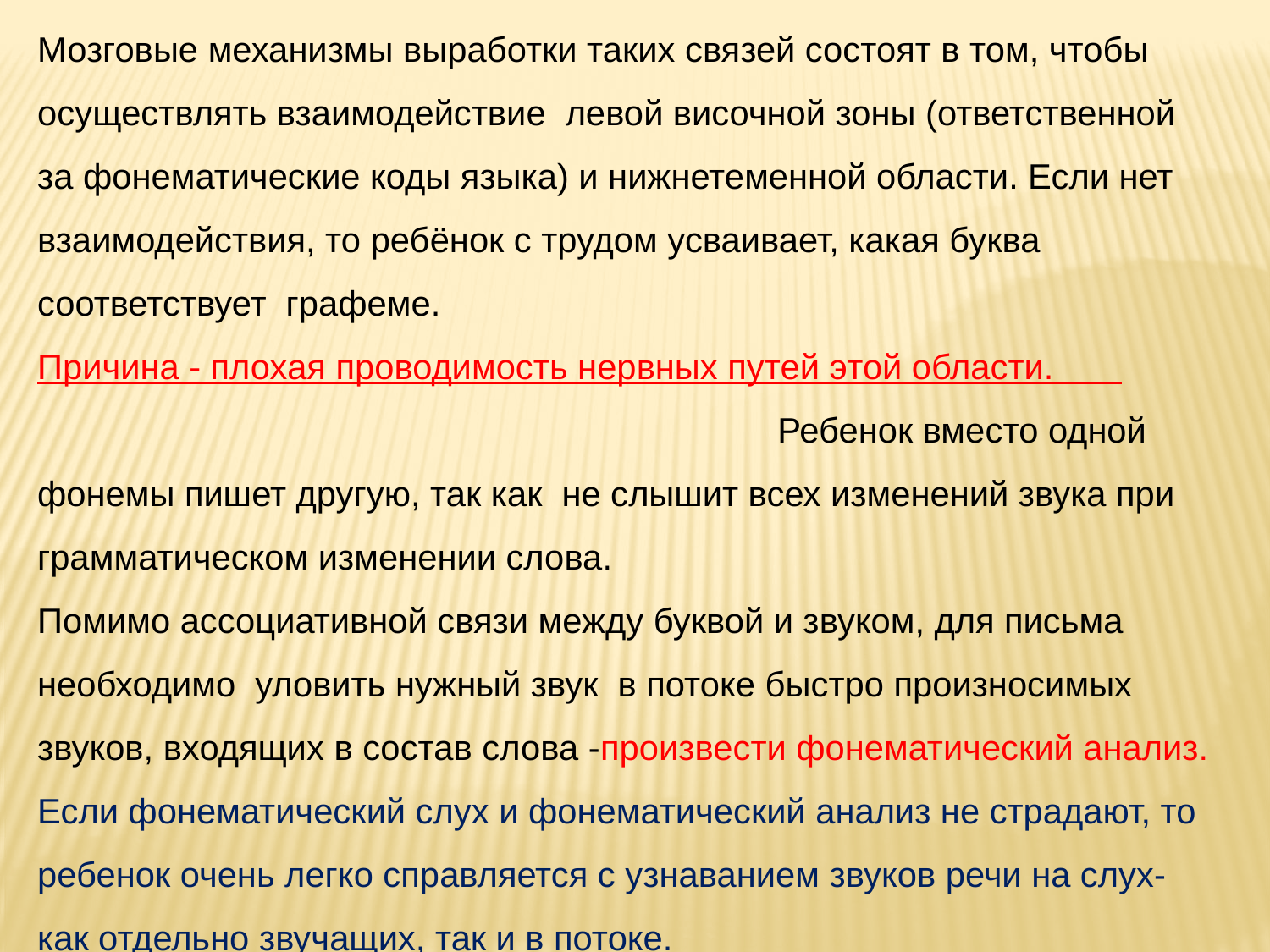

Мозговые механизмы выработки таких связей состоят в том, чтобы осуществлять взаимодействие  левой височной зоны (ответственной за фонематические коды языка) и нижнетеменной области. Если нет взаимодействия, то ребёнок с трудом усваивает, какая буква соответствует  графеме.
Причина - плохая проводимость нервных путей этой области.                                                                                             Ребенок вместо одной фонемы пишет другую, так как  не слышит всех изменений звука при грамматическом изменении слова.
Помимо ассоциативной связи между буквой и звуком, для письма необходимо  уловить нужный звук  в потоке быстро произносимых звуков, входящих в состав слова -произвести фонематический анализ.
Если фонематический слух и фонематический анализ не страдают, то ребенок очень легко справляется с узнаванием звуков речи на слух- как отдельно звучащих, так и в потоке.